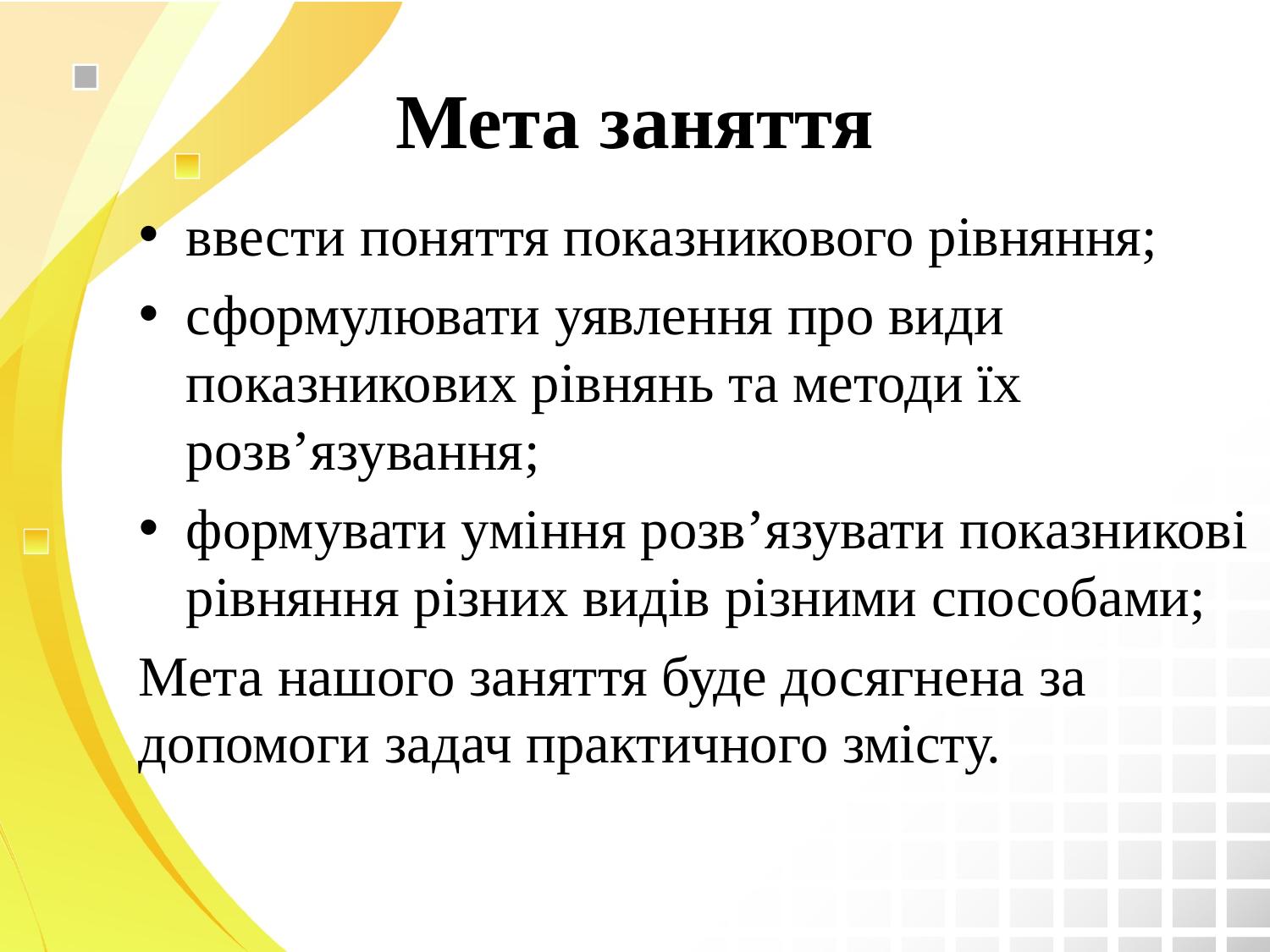

# Мета заняття
ввести поняття показникового рівняння;
сформулювати уявлення про види показникових рівнянь та методи їх розв’язування;
формувати уміння розв’язувати показникові рівняння різних видів різними способами;
Мета нашого заняття буде досягнена за допомоги задач практичного змісту.